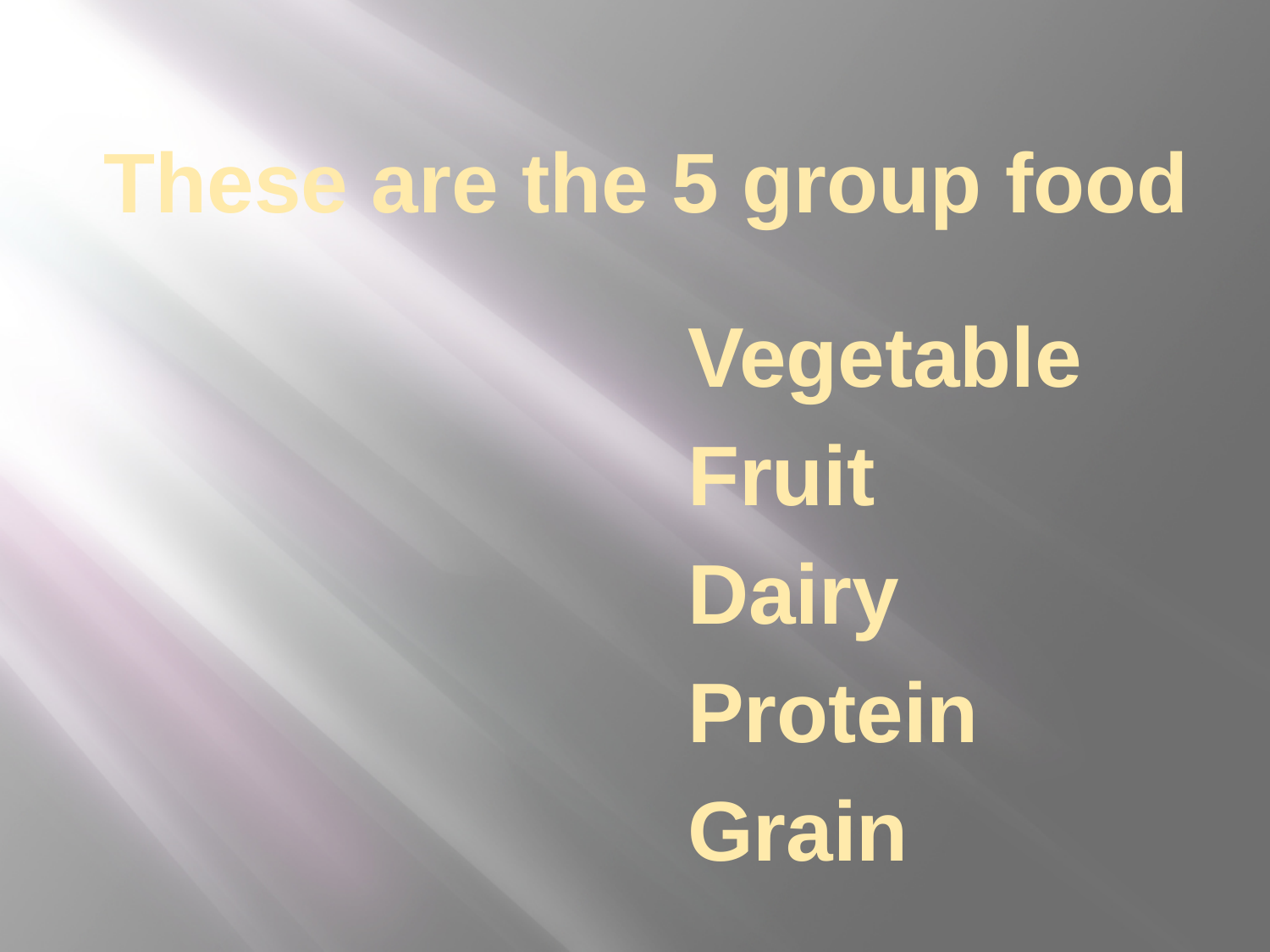

# These are the 5 group food
Vegetable
Fruit
Dairy
Protein
Grain